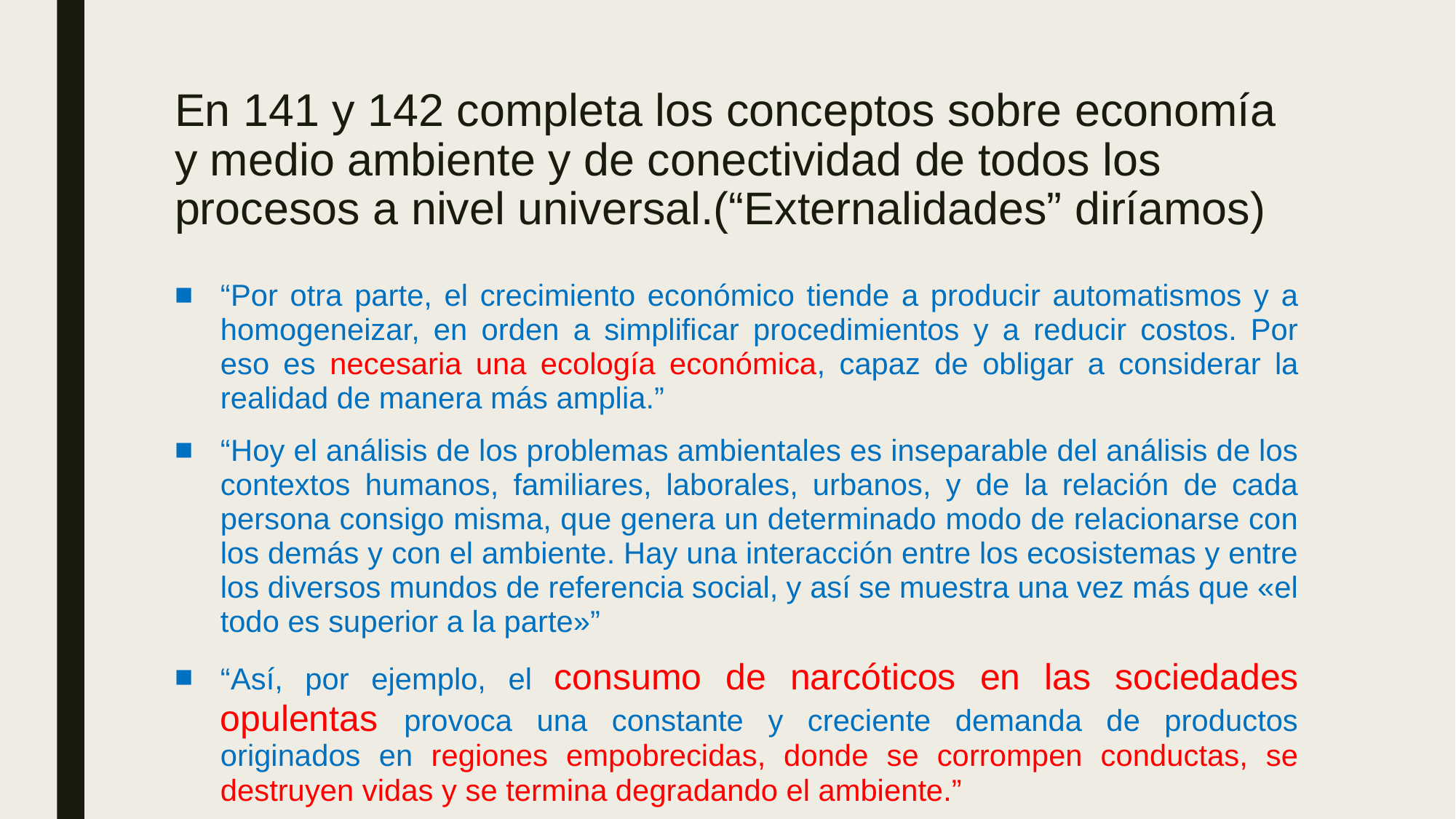

# En 141 y 142 completa los conceptos sobre economía y medio ambiente y de conectividad de todos los procesos a nivel universal.(“Externalidades” diríamos)
“Por otra parte, el crecimiento económico tiende a producir automatismos y a homogeneizar, en orden a simplificar procedimientos y a reducir costos. Por eso es necesaria una ecología económica, capaz de obligar a considerar la realidad de manera más amplia.”
“Hoy el análisis de los problemas ambientales es inseparable del análisis de los contextos humanos, familiares, laborales, urbanos, y de la relación de cada persona consigo misma, que genera un determinado modo de relacionarse con los demás y con el ambiente. Hay una interacción entre los ecosistemas y entre los diversos mundos de referencia social, y así se muestra una vez más que «el todo es superior a la parte»”
“Así, por ejemplo, el consumo de narcóticos en las sociedades opulentas provoca una constante y creciente demanda de productos originados en regiones empobrecidas, donde se corrompen conductas, se destruyen vidas y se termina degradando el ambiente.”